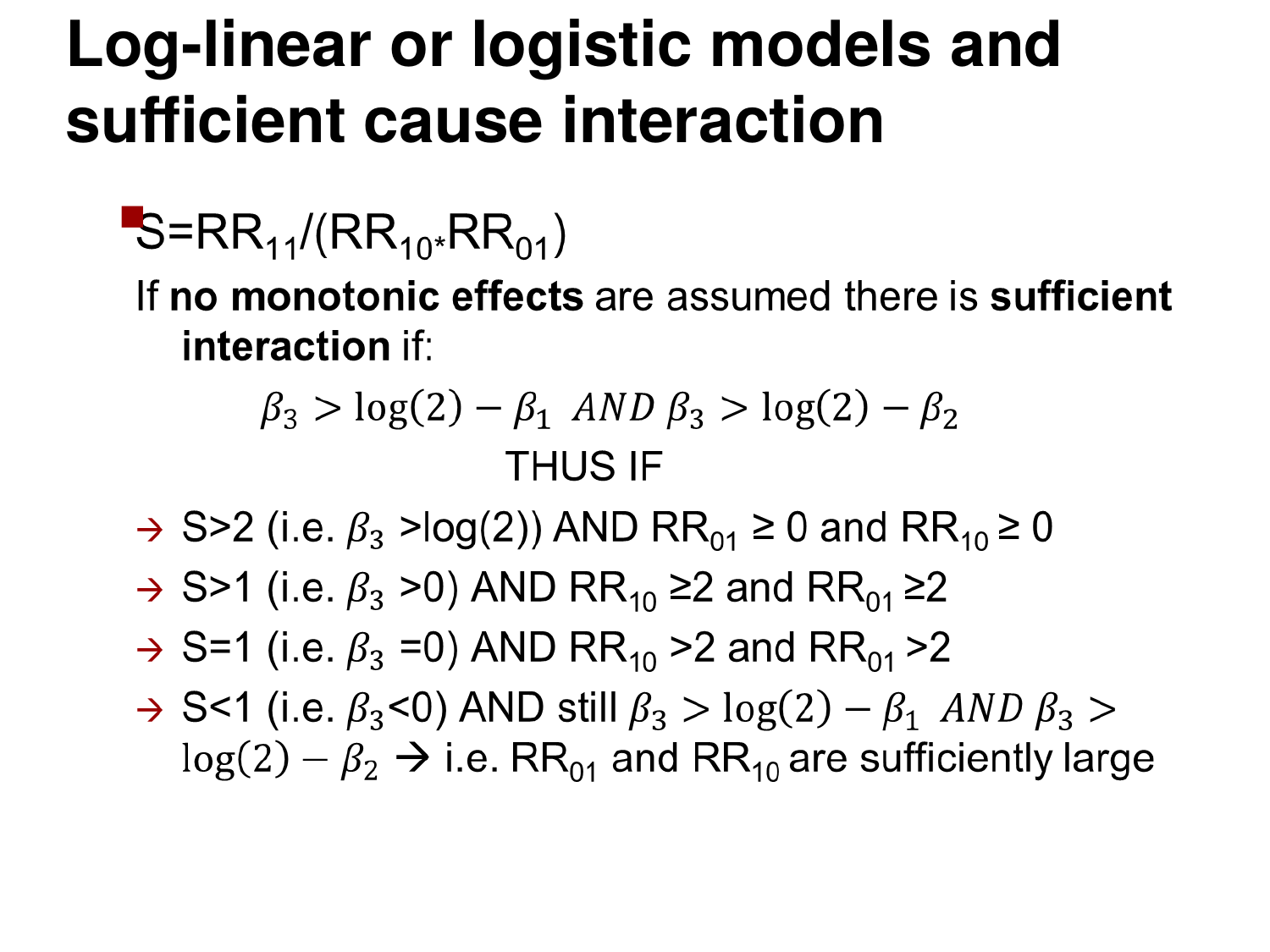

# Log-linear or logistic models and sufficient cause interaction